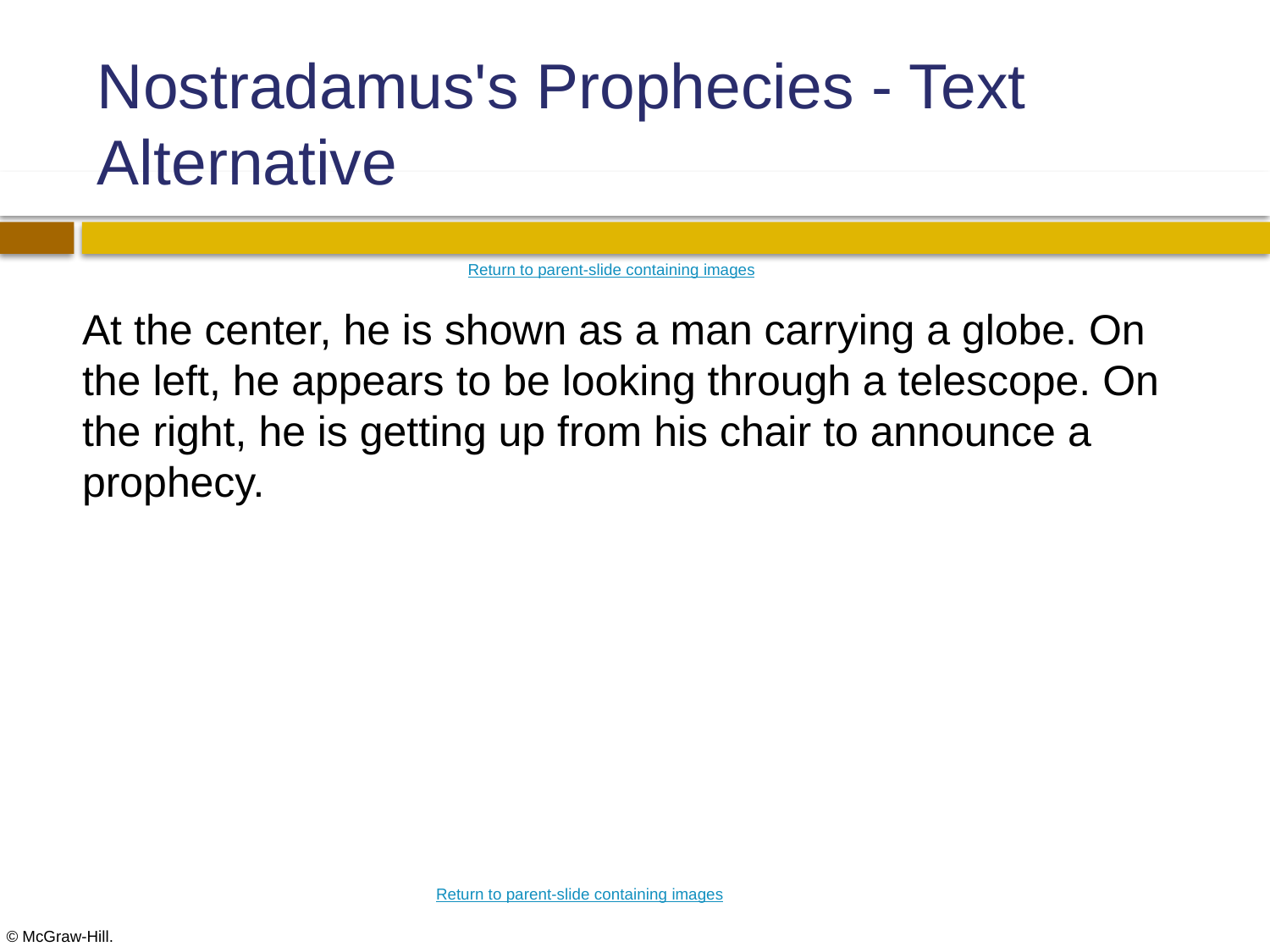

# Nostradamus's Prophecies - Text Alternative
Return to parent-slide containing images
At the center, he is shown as a man carrying a globe. On the left, he appears to be looking through a telescope. On the right, he is getting up from his chair to announce a prophecy.
Return to parent-slide containing images